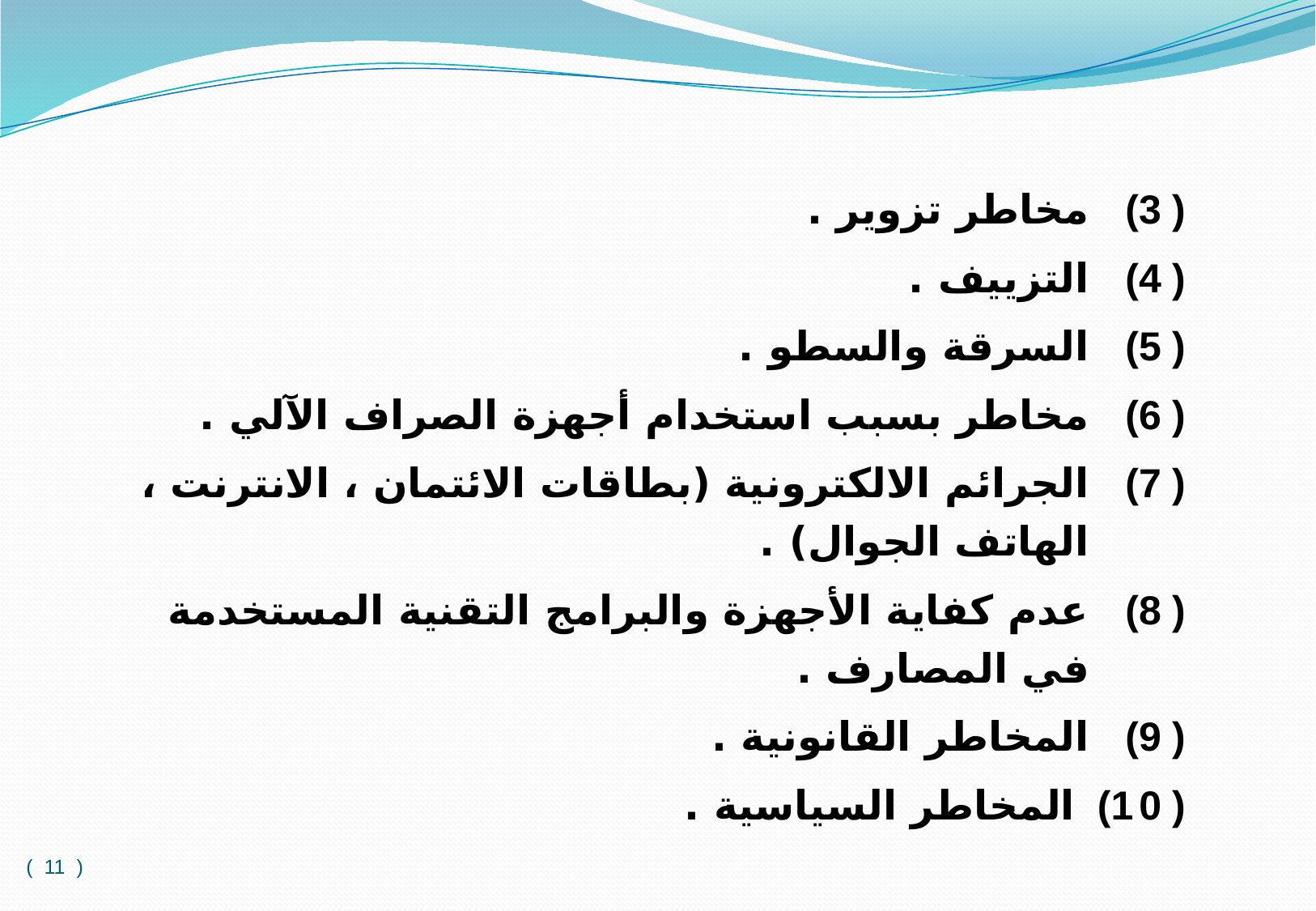

مخاطر تزوير .
التزييف .
السرقة والسطو .
مخاطر بسبب استخدام أجهزة الصراف الآلي .
الجرائم الالكترونية (بطاقات الائتمان ، الانترنت ، الهاتف الجوال) .
عدم كفاية الأجهزة والبرامج التقنية المستخدمة في المصارف .
المخاطر القانونية .
 المخاطر السياسية .
(  11  )